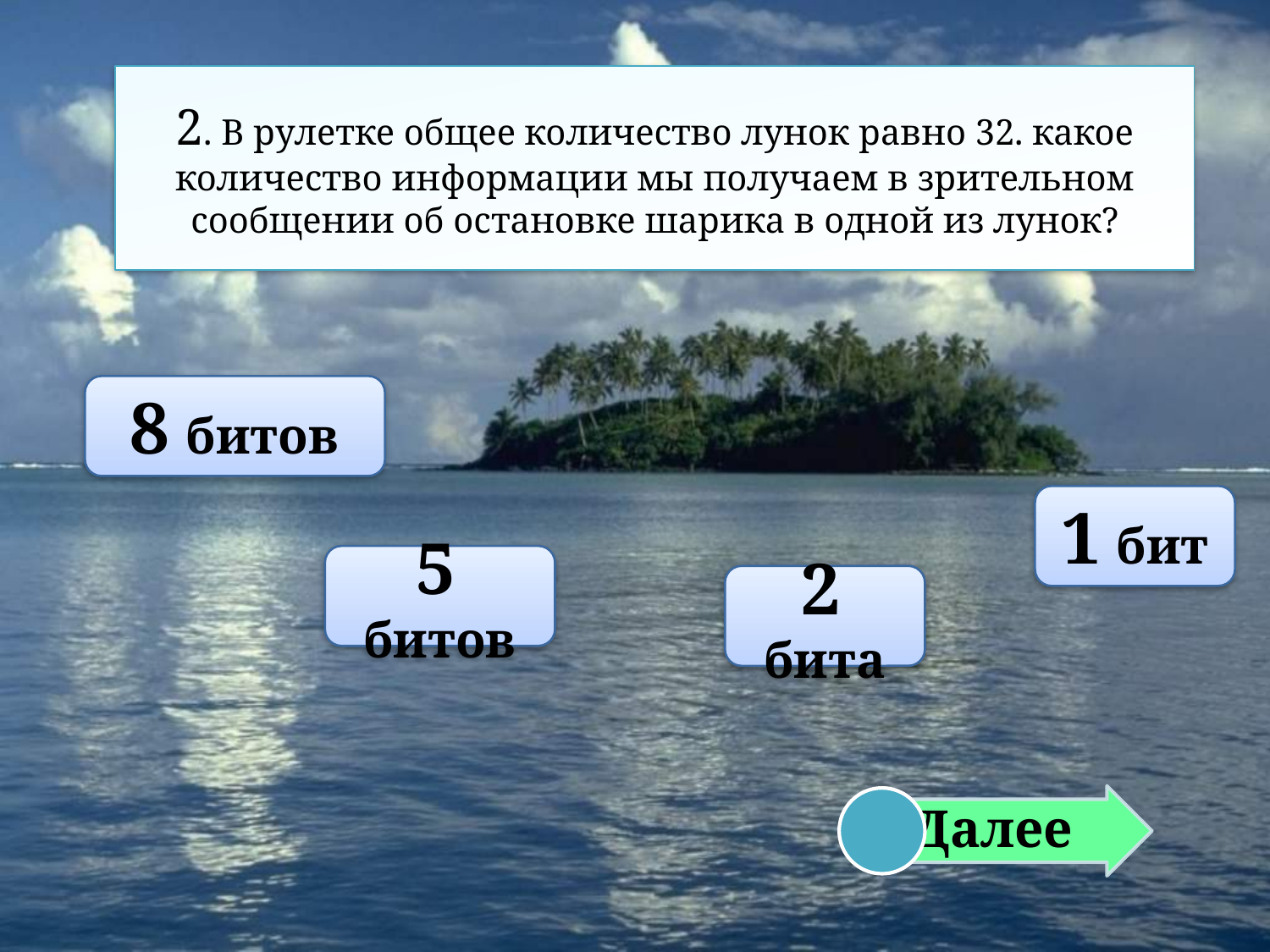

# 2. В рулетке общее количество лунок равно 32. какое количество информации мы получаем в зрительном сообщении об остановке шарика в одной из лунок?
8  битов
1  бит
5  битов
2  бита
Далее